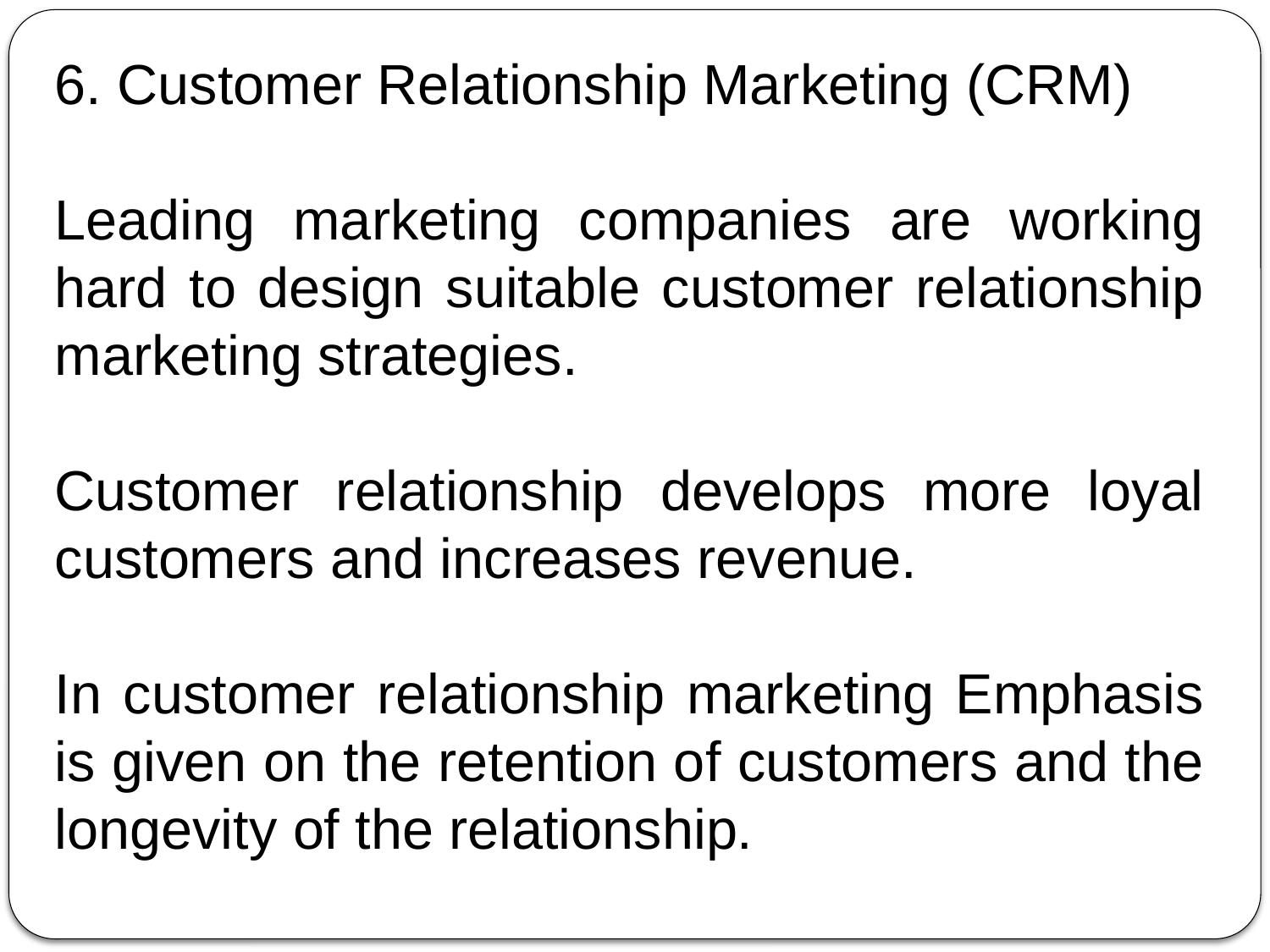

6. Customer Relationship Marketing (CRM)

Leading marketing companies are working hard to design suitable customer relationship marketing strategies.

Customer relationship develops more loyal customers and increases revenue.

In customer relationship marketing Emphasis is given on the retention of customers and the longevity of the relationship.